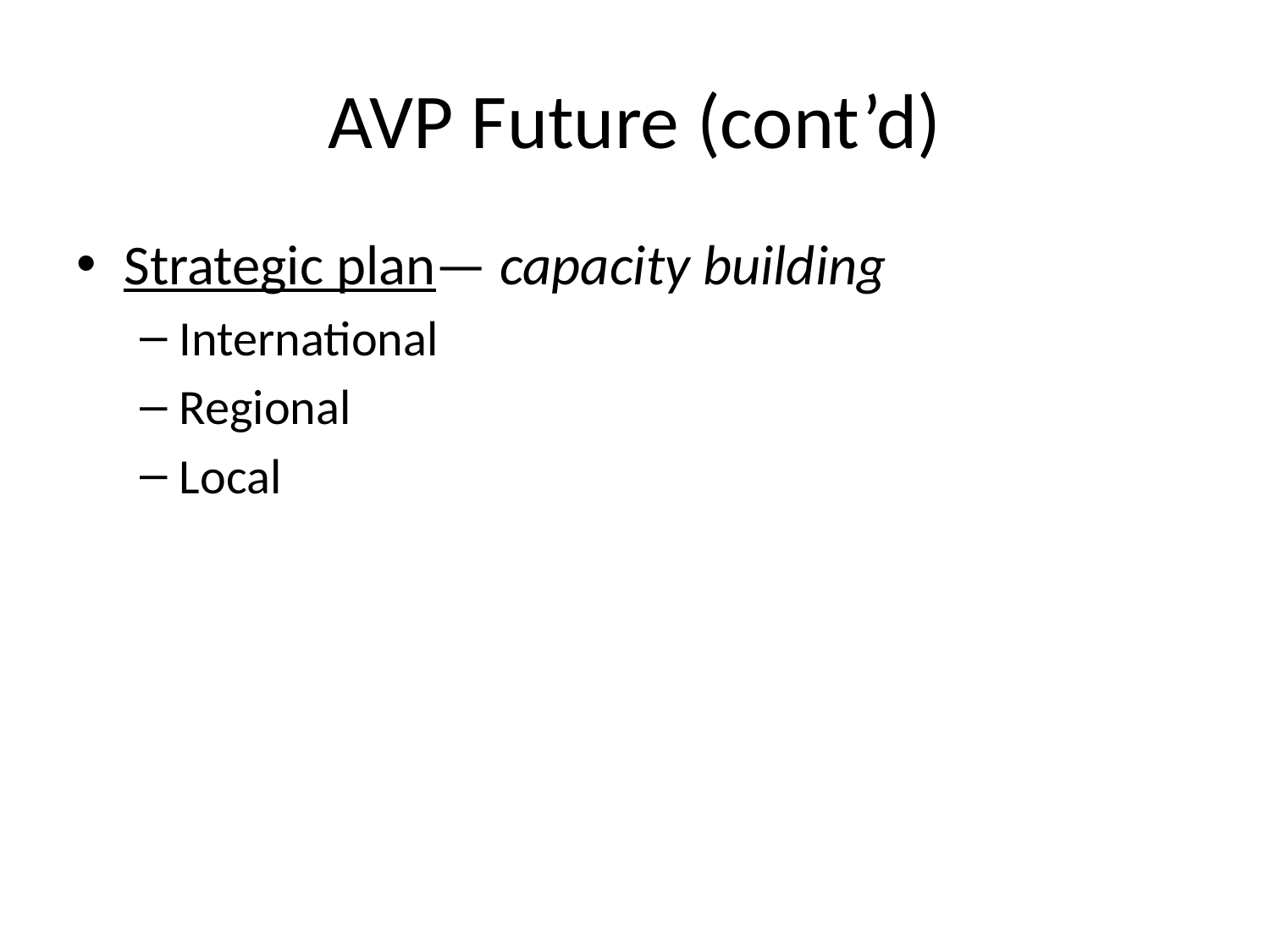

# AVP Future (cont’d)
Strategic plan— capacity building
International
Regional
Local